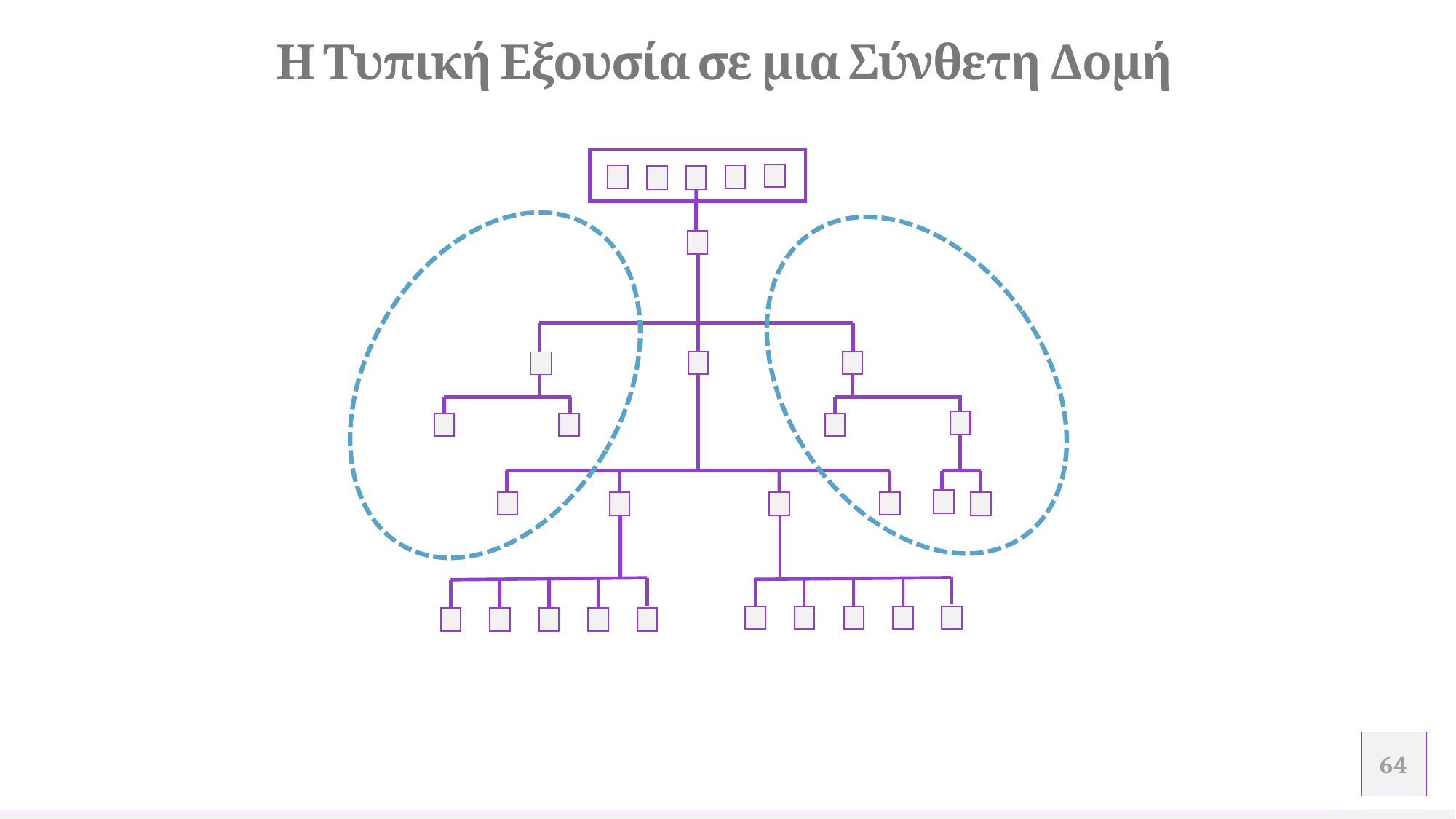

# Η Τυπική Εξουσία σε μια Σύνθετη Δομή

.
.
64
Προσθέστε υποσέλιδο